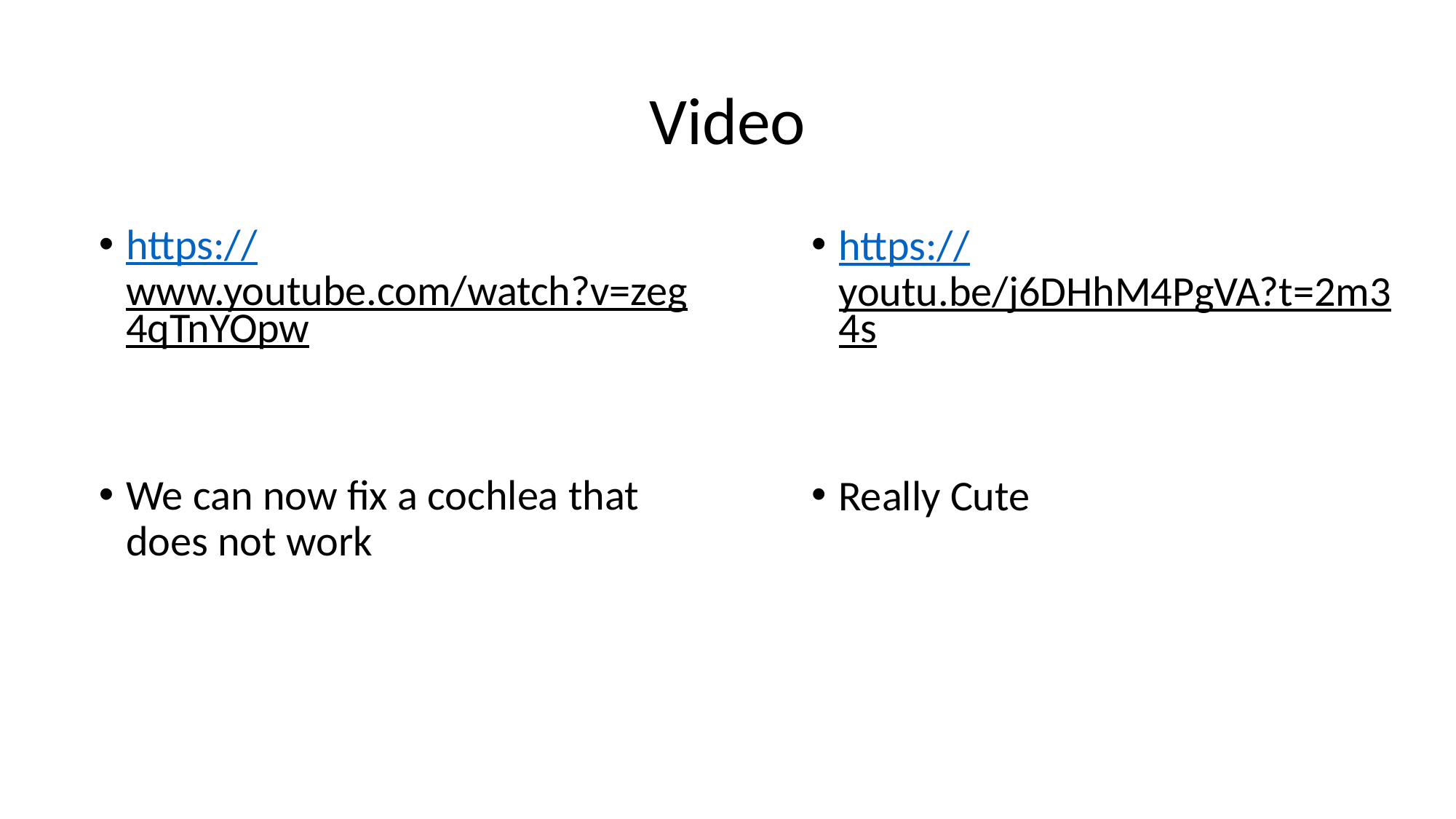

# Video
https://www.youtube.com/watch?v=zeg4qTnYOpw

We can now fix a cochlea that does not work
https://youtu.be/j6DHhM4PgVA?t=2m34s

Really Cute